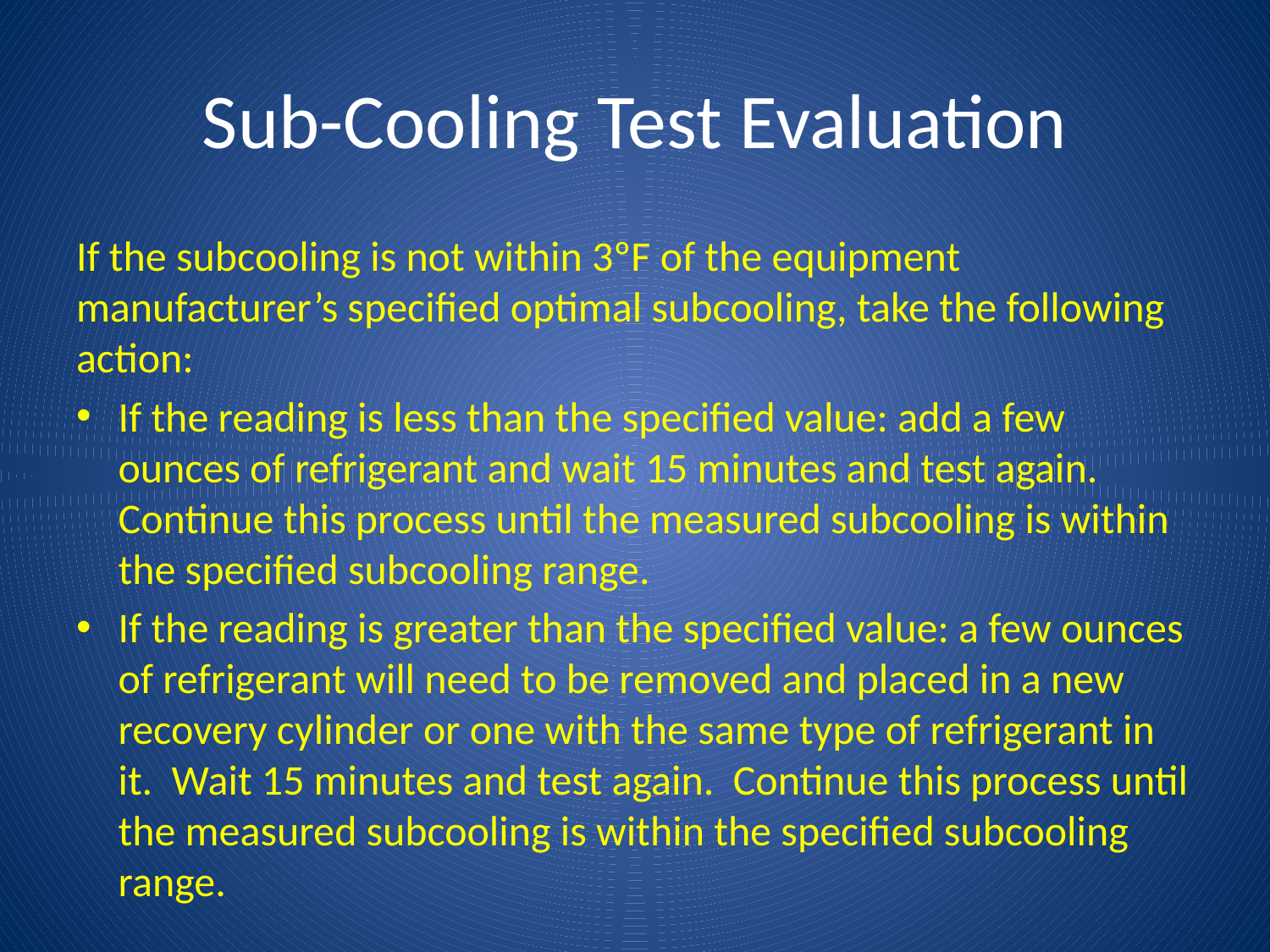

# Sub-Cooling Test Evaluation
If the subcooling is not within 3ºF of the equipment manufacturer’s specified optimal subcooling, take the following action:
If the reading is less than the specified value: add a few ounces of refrigerant and wait 15 minutes and test again. Continue this process until the measured subcooling is within the specified subcooling range.
If the reading is greater than the specified value: a few ounces of refrigerant will need to be removed and placed in a new recovery cylinder or one with the same type of refrigerant in it.  Wait 15 minutes and test again.  Continue this process until the measured subcooling is within the specified subcooling range.